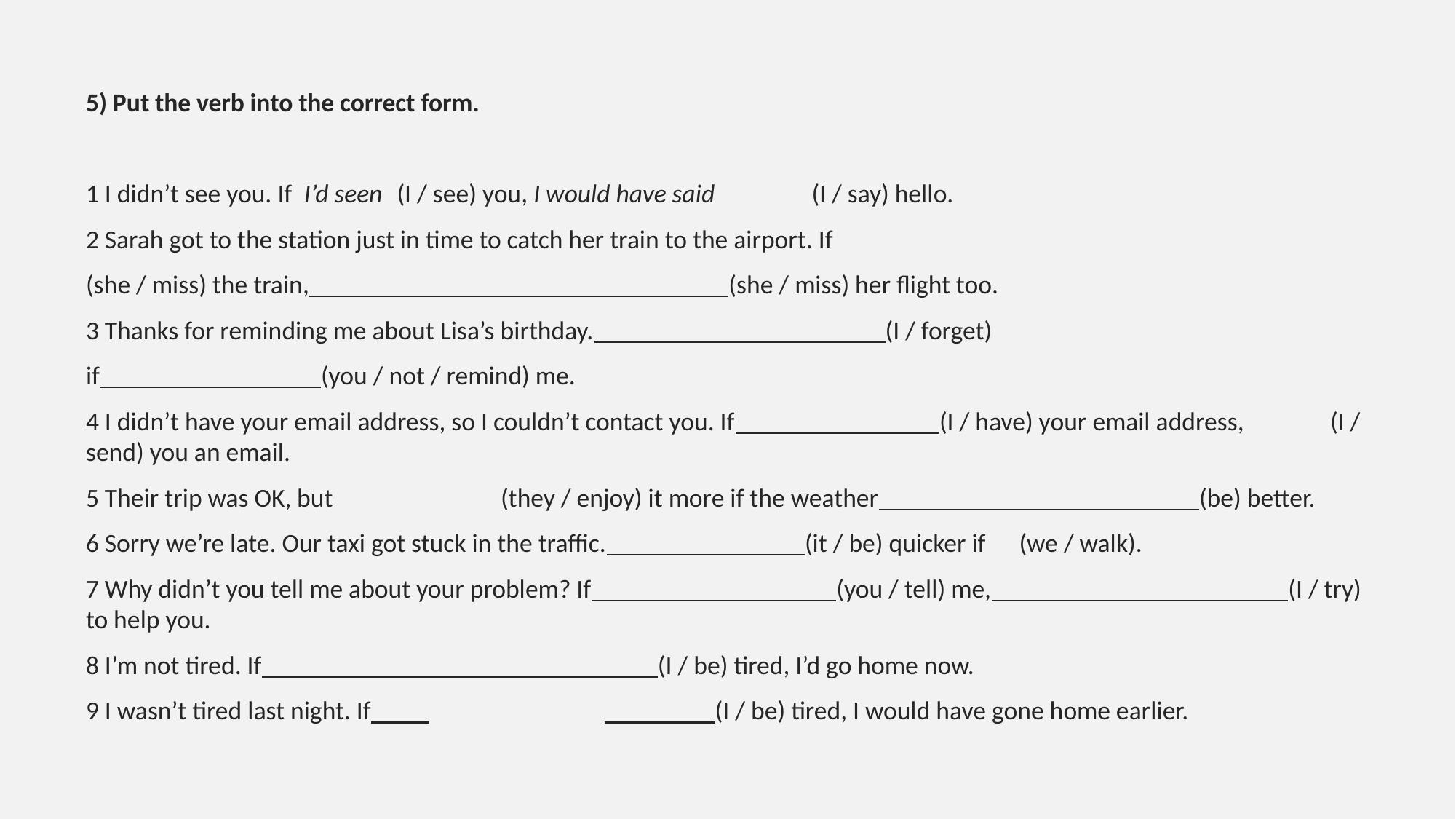

5) Put the verb into the correct form.

1 I didn’t see you. If  I’d seen	(I / see) you, I would have said	(I / say) hello.
2 Sarah got to the station just in time to catch her train to the airport. If
(she / miss) the train,                                                                        (she / miss) her flight too.
3 Thanks for reminding me about Lisa’s birthday.                                                  (I / forget)
if                                      (you / not / remind) me.
4 I didn’t have your email address, so I couldn’t contact you. If                                   (I / have) your email address,	(I / send) you an email.
5 Their trip was OK, but		(they / enjoy) it more if the weather                                                       (be) better.
6 Sorry we’re late. Our taxi got stuck in the traffic.                                  (it / be) quicker if	(we / walk).
7 Why didn’t you tell me about your problem? If                                          (you / tell) me,                                                   (I / try) to help you.
8 I’m not tired. If                                                                    (I / be) tired, I’d go home now.
9 I wasn’t tired last night. If          		                   (I / be) tired, I would have gone home earlier.